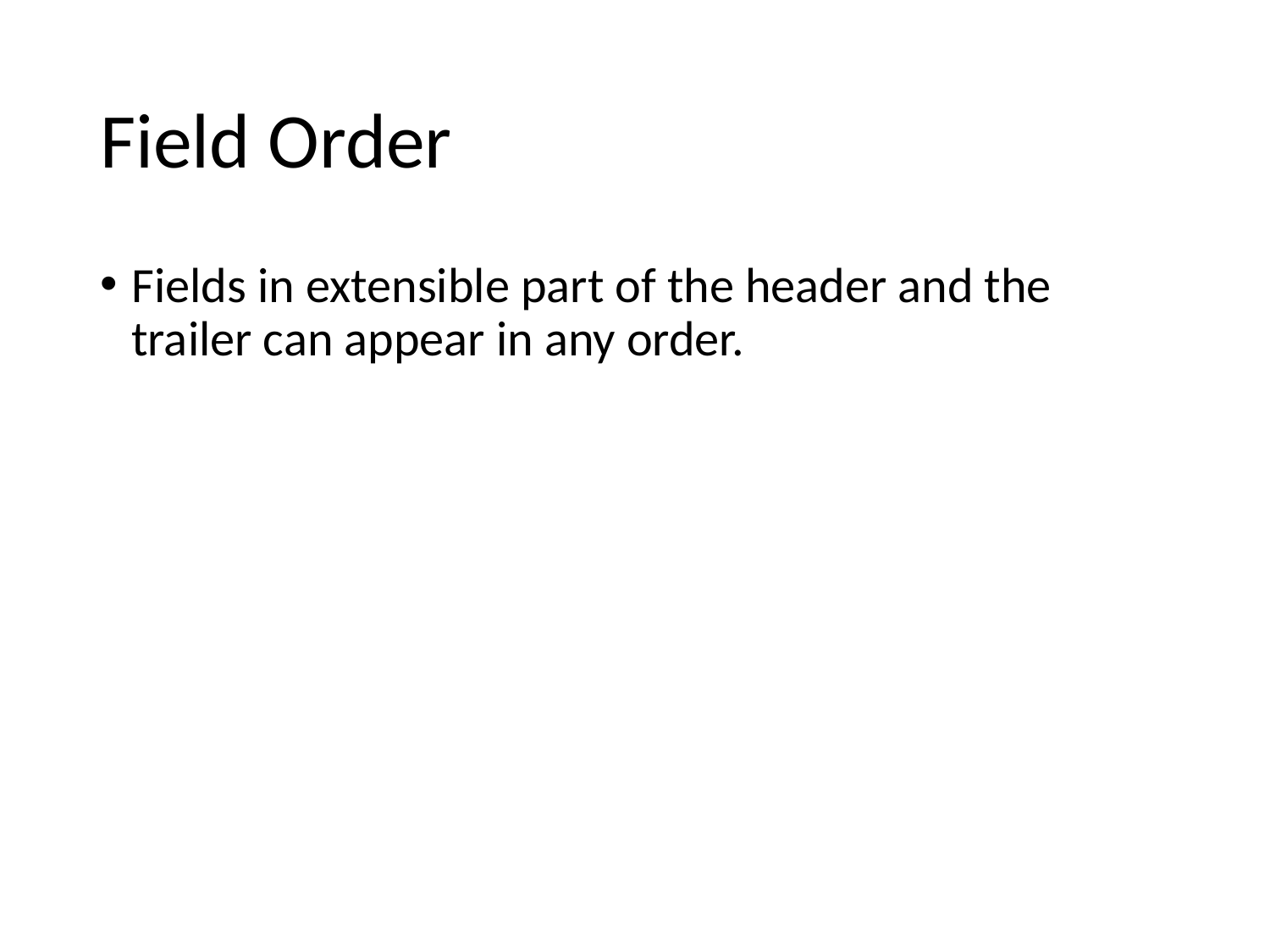

# Field Order
Fields in extensible part of the header and the trailer can appear in any order.